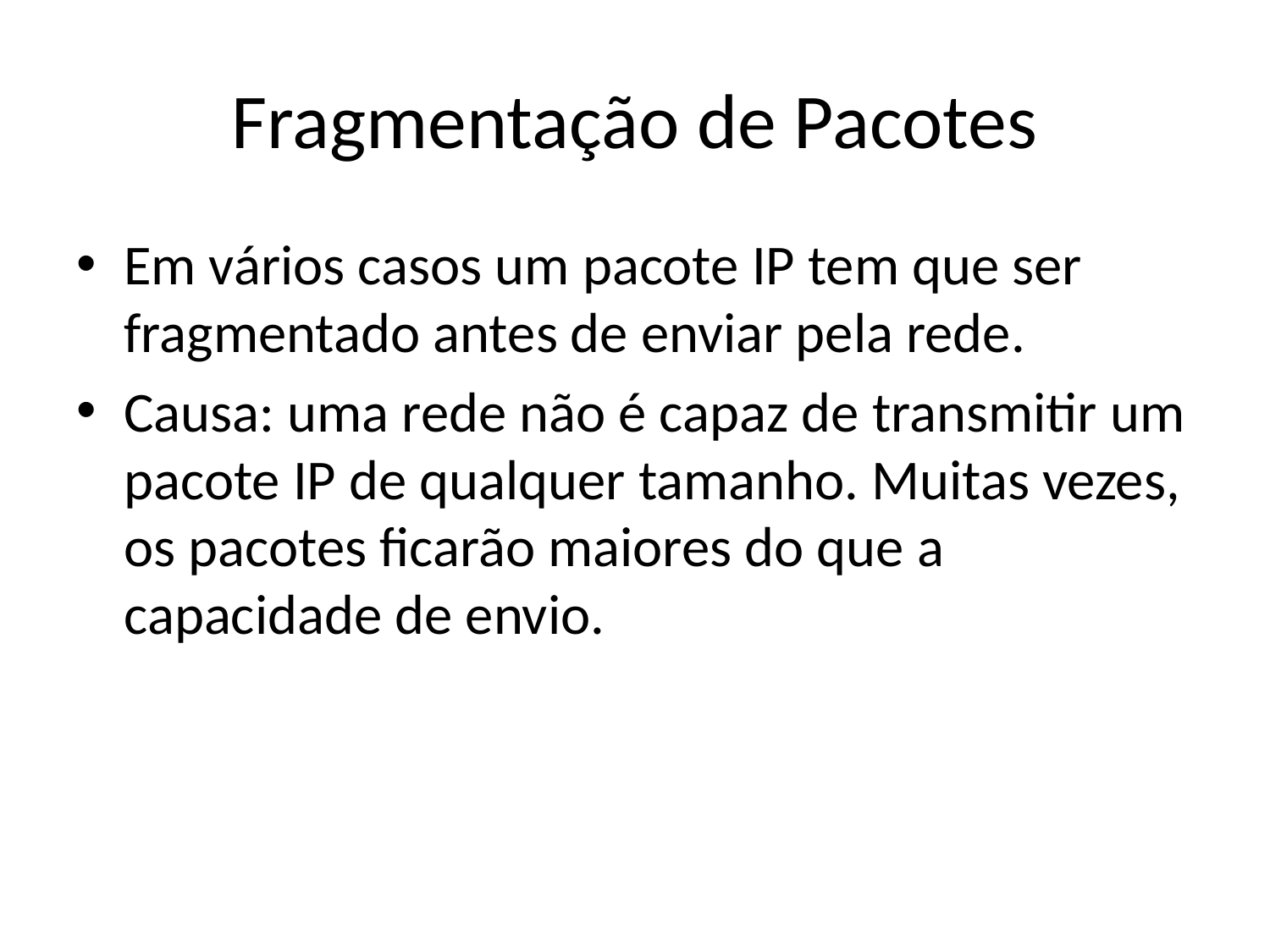

# Fragmentação de Pacotes
Em vários casos um pacote IP tem que ser fragmentado antes de enviar pela rede.
Causa: uma rede não é capaz de transmitir um pacote IP de qualquer tamanho. Muitas vezes, os pacotes ficarão maiores do que a capacidade de envio.